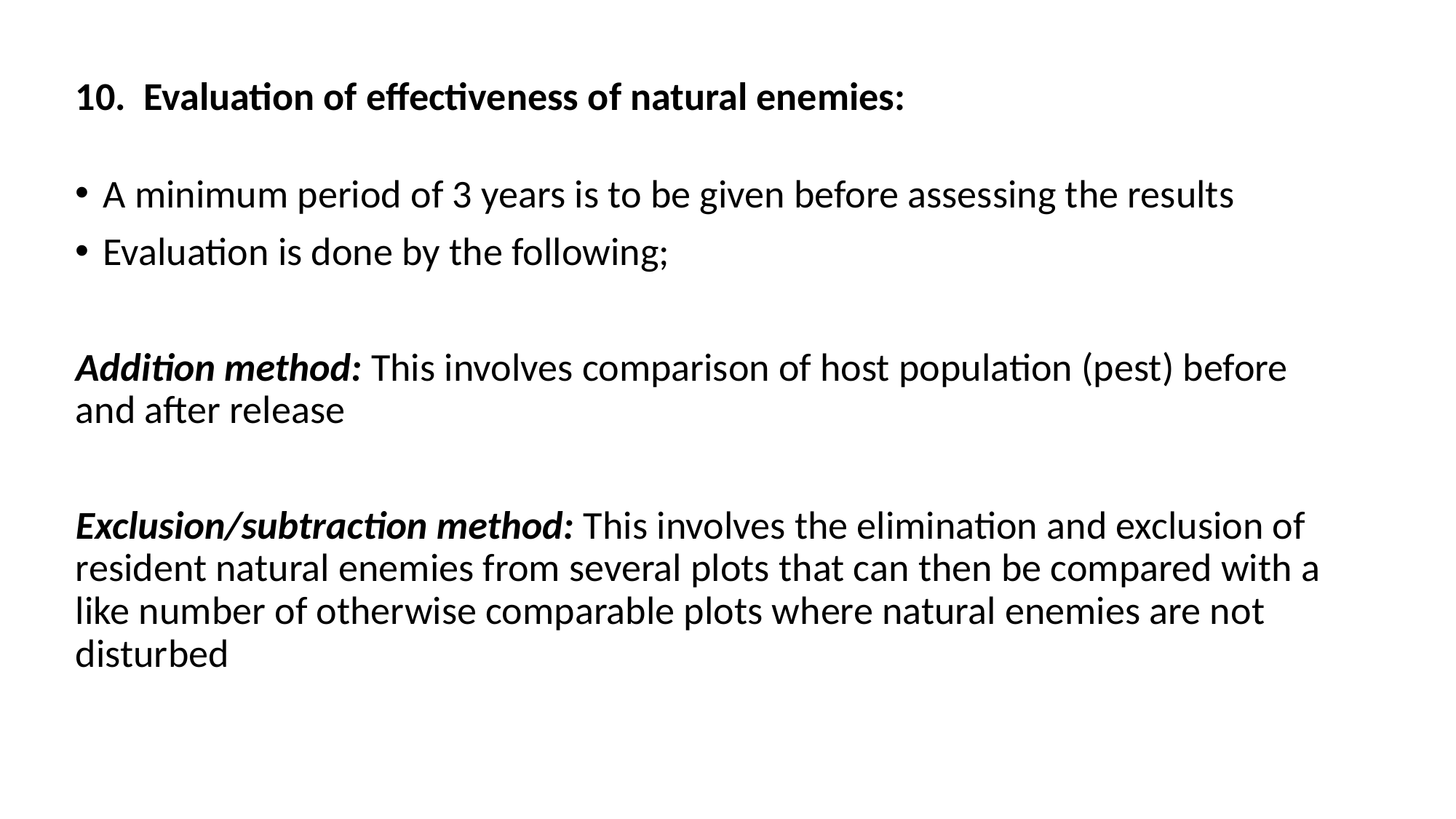

# 10.  Evaluation of effectiveness of natural enemies:
A minimum period of 3 years is to be given before assessing the results
Evaluation is done by the following;

Addition method: This involves comparison of host population (pest) before and after release

Exclusion/subtraction method: This involves the elimination and exclusion of resident natural enemies from several plots that can then be compared with a like number of otherwise comparable plots where natural enemies are not disturbed